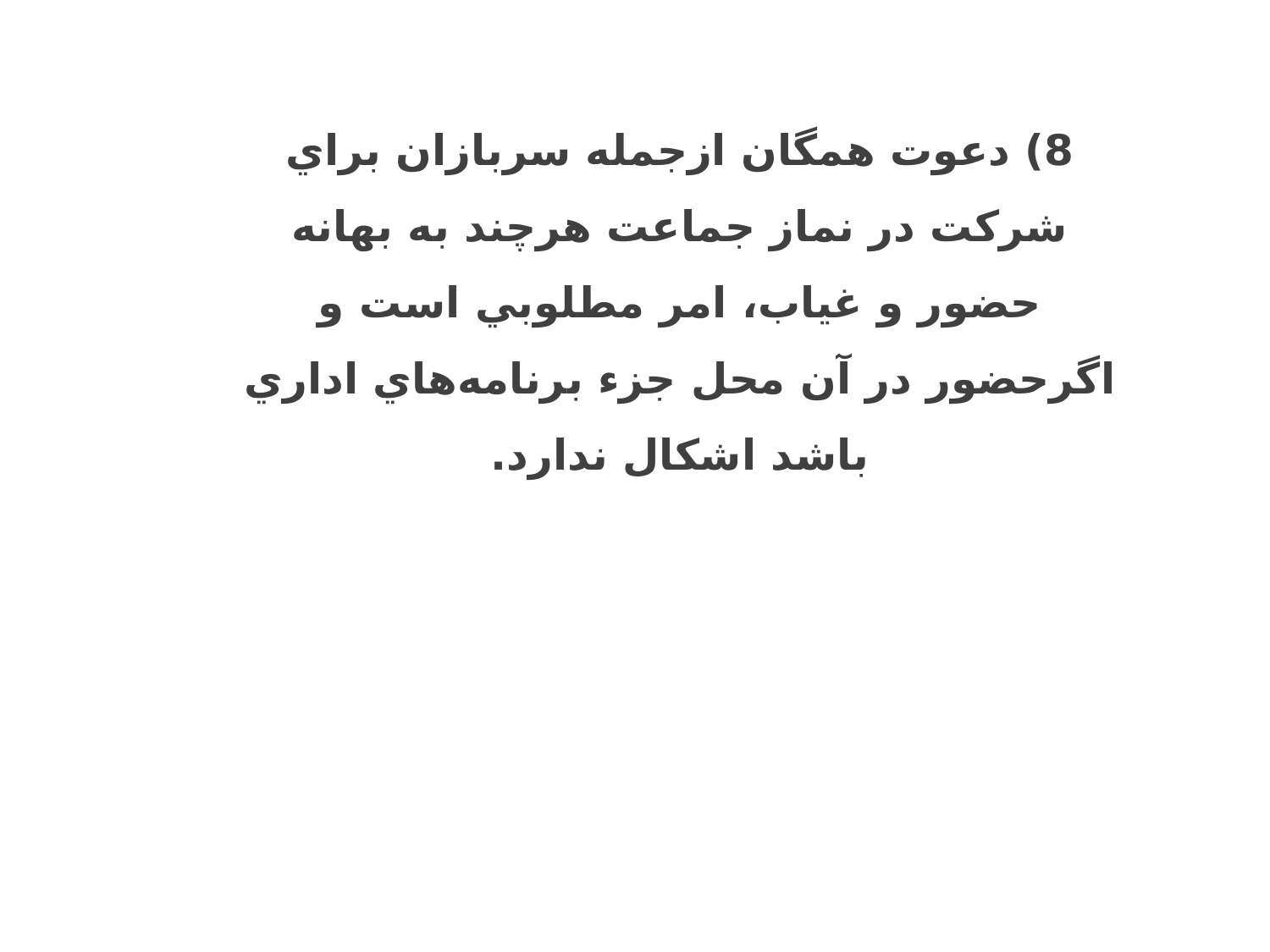

8) دعوت همگان ازجمله سربازان براي شركت در نماز جماعت هرچند به بهانه حضور و غياب، امر مطلوبي است و اگرحضور در آن محل جزء برنامه‌هاي اداري باشد اشكال ندارد.